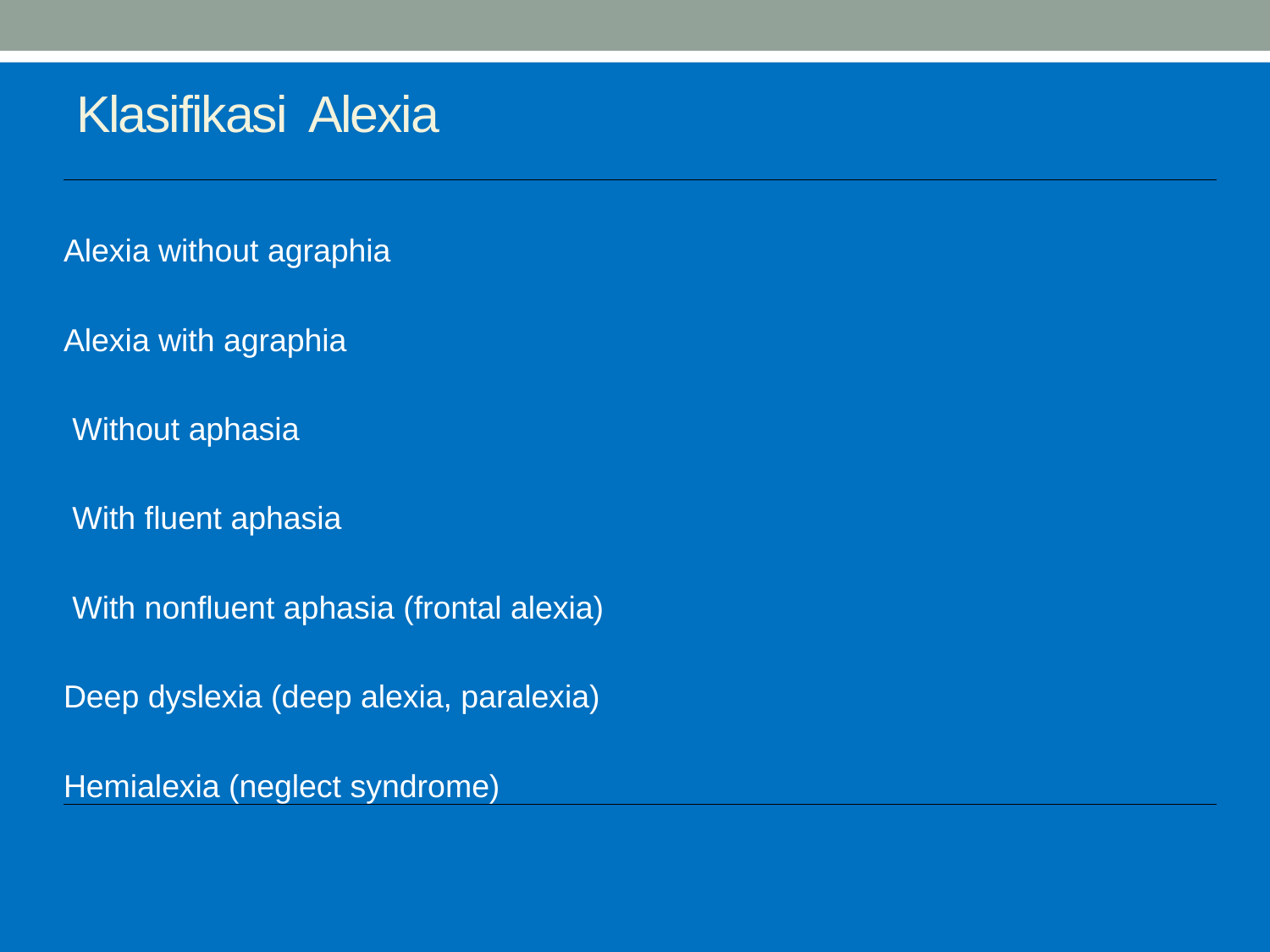

# Klasifikasi  Alexia
| Alexia without agraphia |
| --- |
| Alexia with agraphia |
| Without aphasia |
| With fluent aphasia |
| With nonfluent aphasia (frontal alexia) |
| Deep dyslexia (deep alexia, paralexia) |
| Hemialexia (neglect syndrome) |